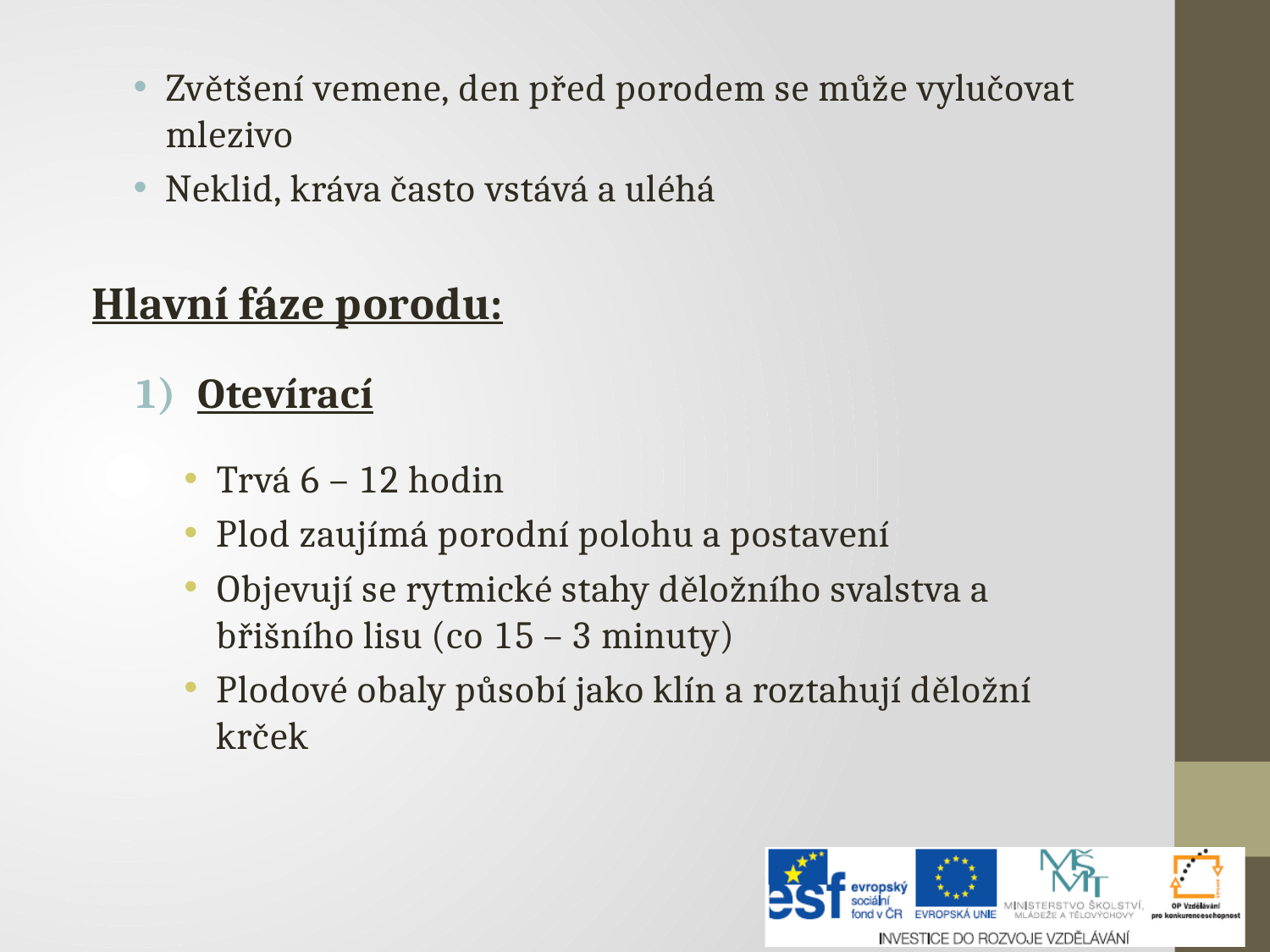

Zvětšení vemene, den před porodem se může vylučovat mlezivo
Neklid, kráva často vstává a uléhá

Hlavní fáze porodu:

Otevírací

Trvá 6 – 12 hodin
Plod zaujímá porodní polohu a postavení
Objevují se rytmické stahy děložního svalstva a břišního lisu (co 15 – 3 minuty)
Plodové obaly působí jako klín a roztahují děložní krček